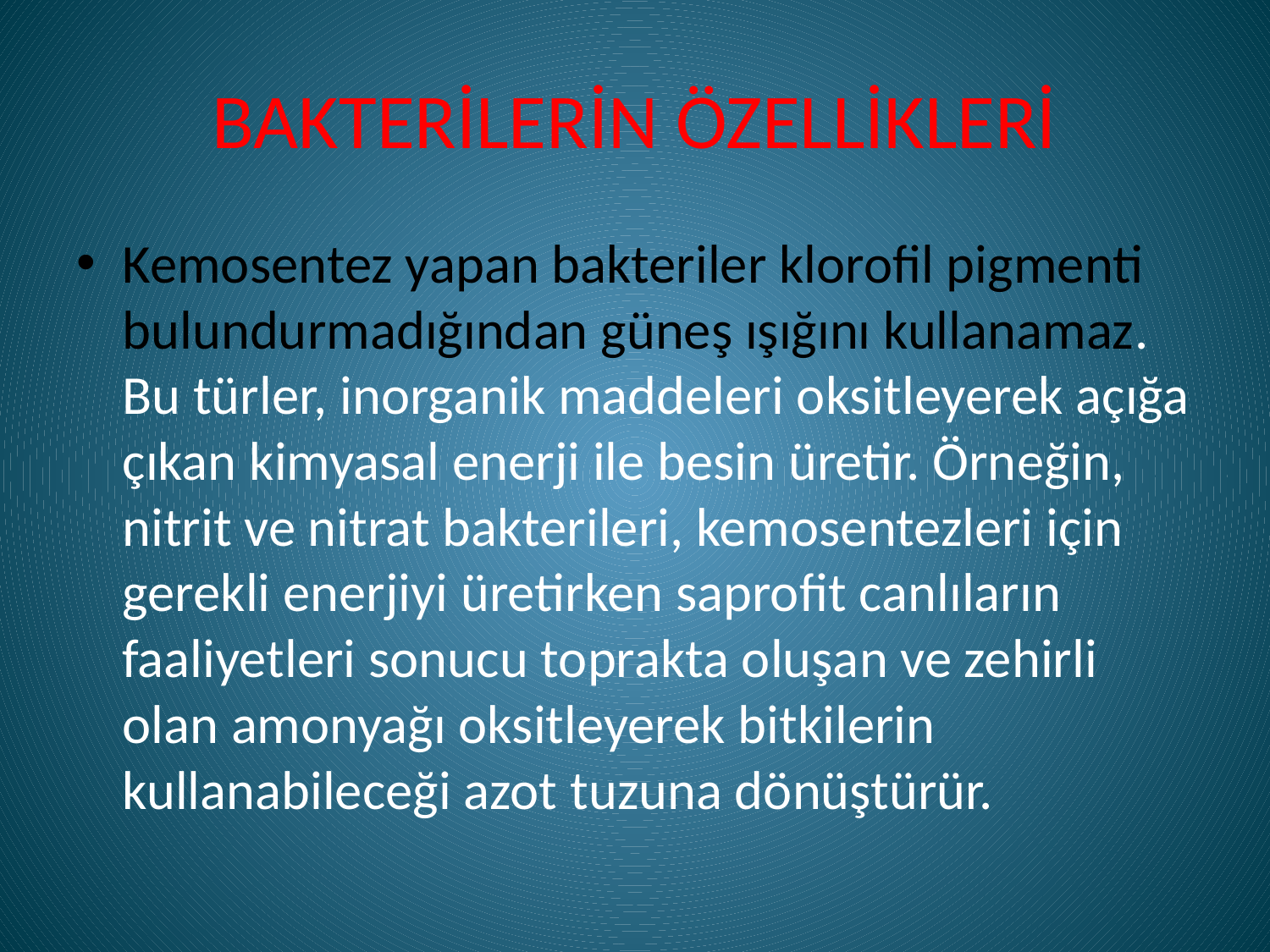

# BAKTERİLERİN ÖZELLİKLERİ
Kemosentez yapan bakteriler klorofil pigmenti bulundurmadığından güneş ışığını kullanamaz. Bu türler, inorganik maddeleri oksitleyerek açığa çıkan kimyasal enerji ile besin üretir. Örneğin, nitrit ve nitrat bakterileri, kemosentezleri için gerekli enerjiyi üretirken saprofit canlıların faaliyetleri sonucu toprakta oluşan ve zehirli olan amonyağı oksitleyerek bitkilerin kullanabileceği azot tuzuna dönüştürür.